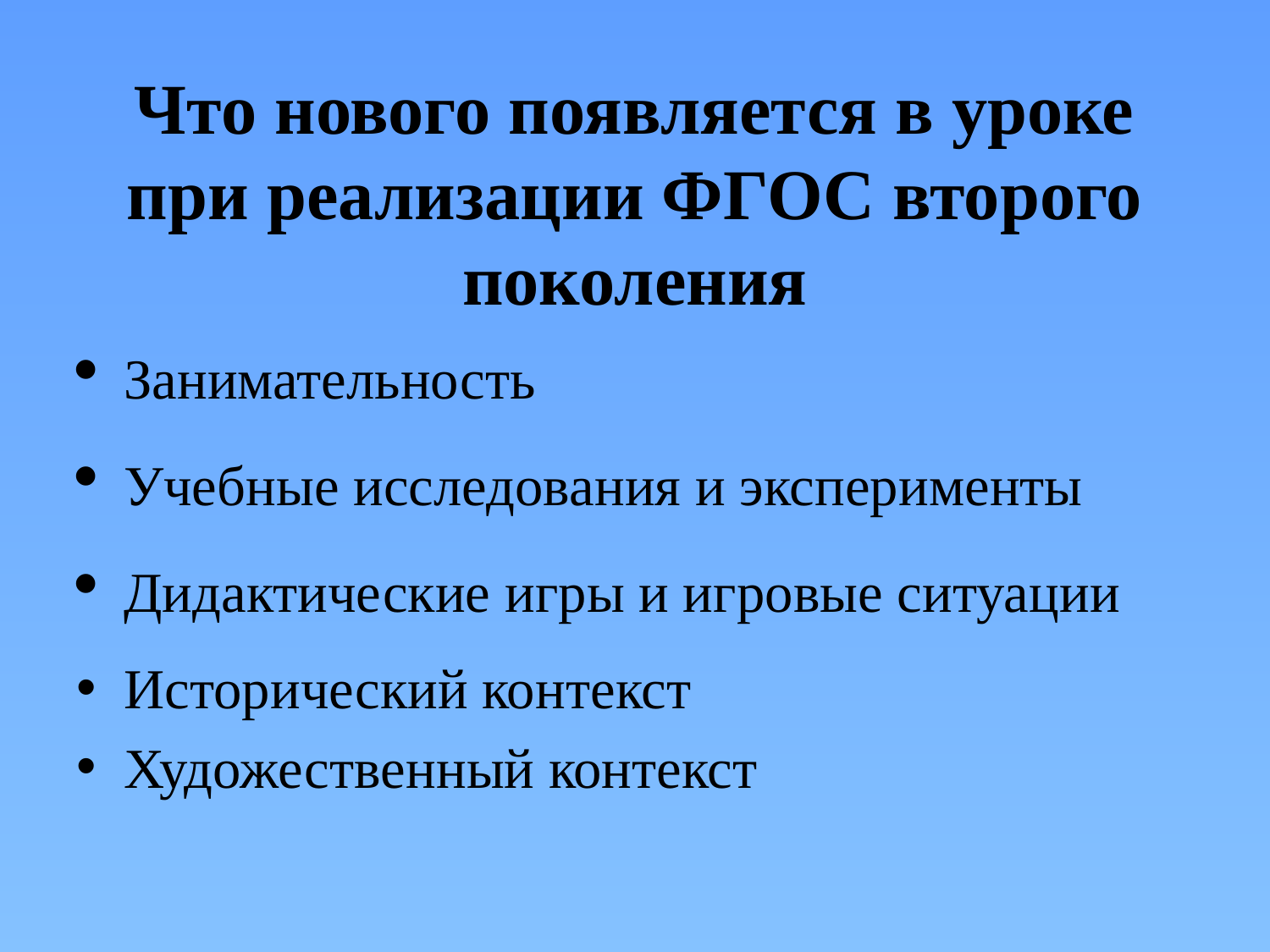

# Что нового появляется в уроке при реализации ФГОС второго поколения
Занимательность
Учебные исследования и эксперименты
Дидактические игры и игровые ситуации
Исторический контекст
Художественный контекст